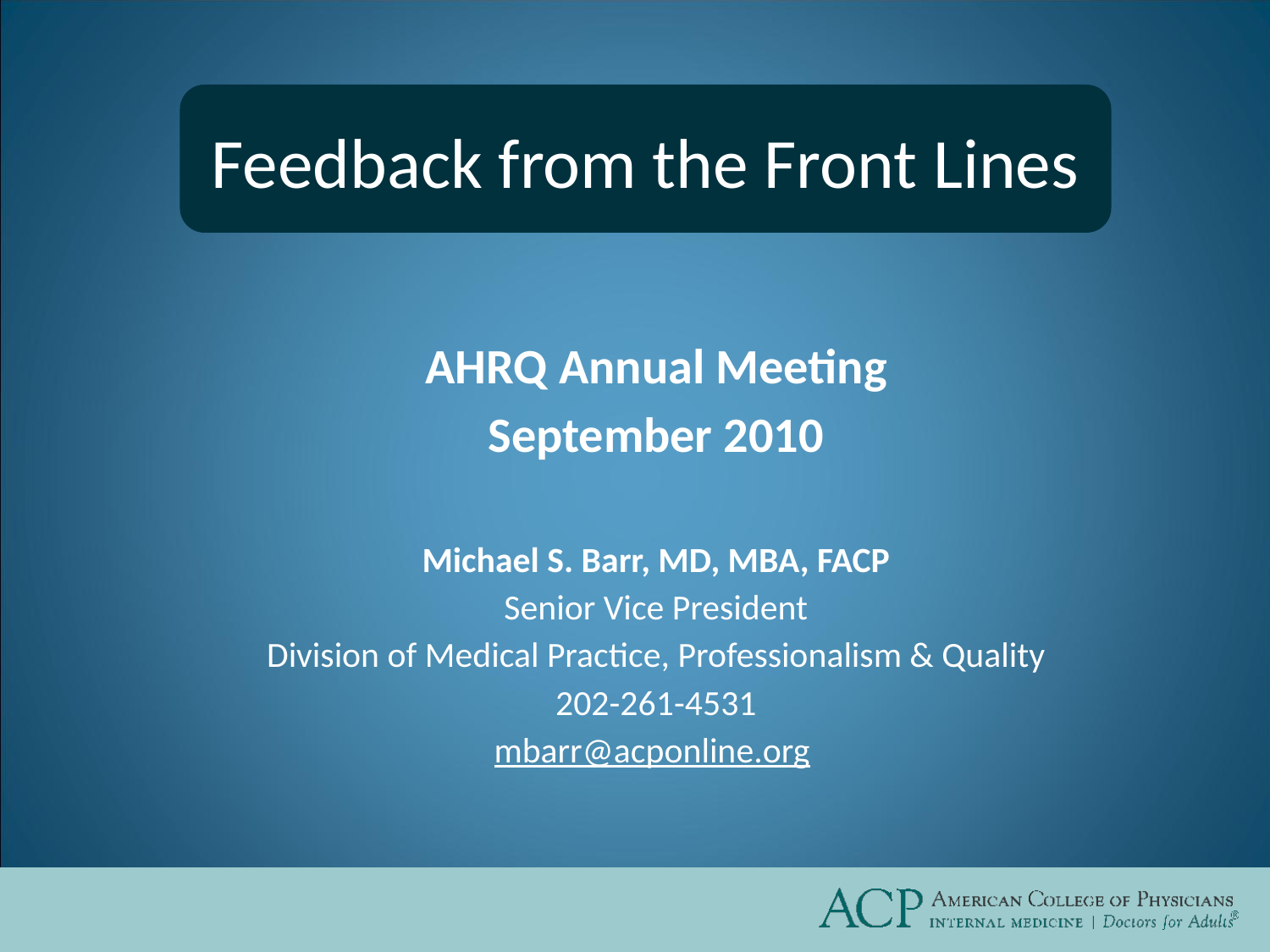

Feedback from the Front Lines

AHRQ Annual Meeting
September 2010

Michael S. Barr, MD, MBA, FACP
Senior Vice President
Division of Medical Practice, Professionalism & Quality
202-261-4531
mbarr@acponline.org